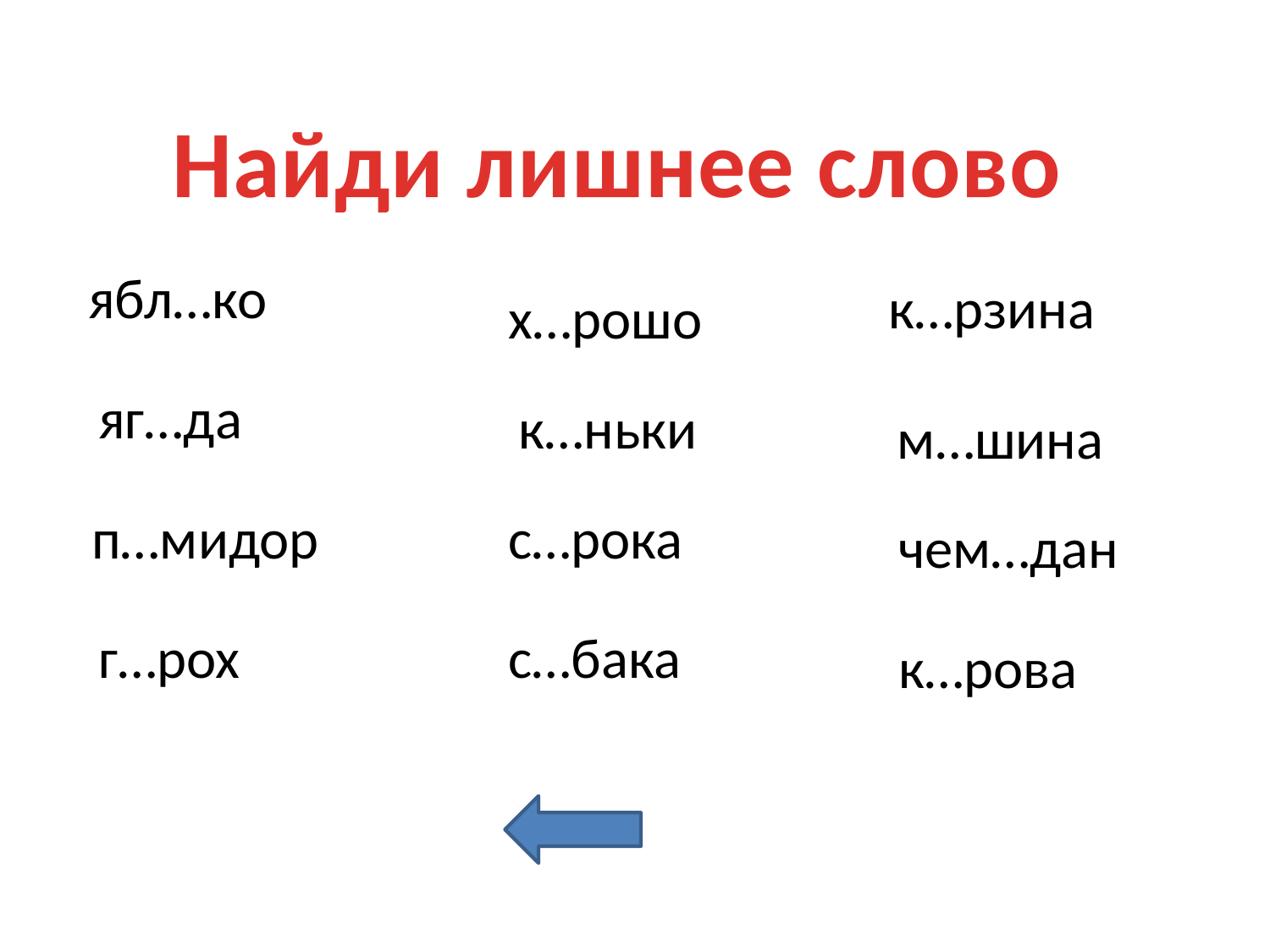

Найди лишнее слово
ябл…ко
к…рзина
х…рошо
яг…да
к…ньки
м…шина
 п…мидор
с…рока
чем…дан
г…рох
с…бака
к…рова